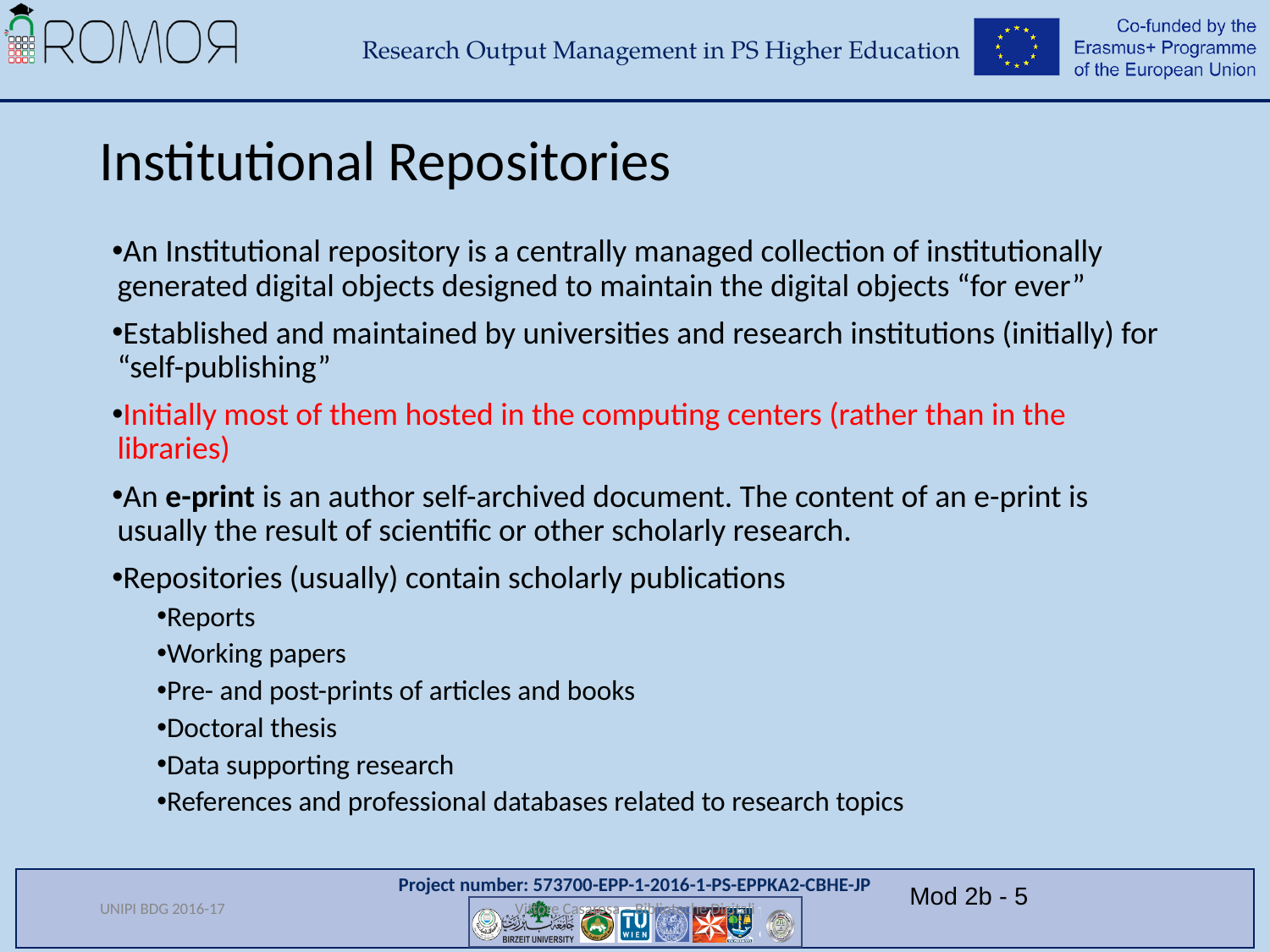

# Institutional Repositories
An Institutional repository is a centrally managed collection of institutionally generated digital objects designed to maintain the digital objects “for ever”
Established and maintained by universities and research institutions (initially) for “self-publishing”
Initially most of them hosted in the computing centers (rather than in the libraries)
An e-print is an author self-archived document. The content of an e-print is usually the result of scientific or other scholarly research.
Repositories (usually) contain scholarly publications
Reports
Working papers
Pre- and post-prints of articles and books
Doctoral thesis
Data supporting research
References and professional databases related to research topics
UNIPI BDG 2016-17
Vittore Casarosa – Biblioteche Digitali
Mod 2b - 5